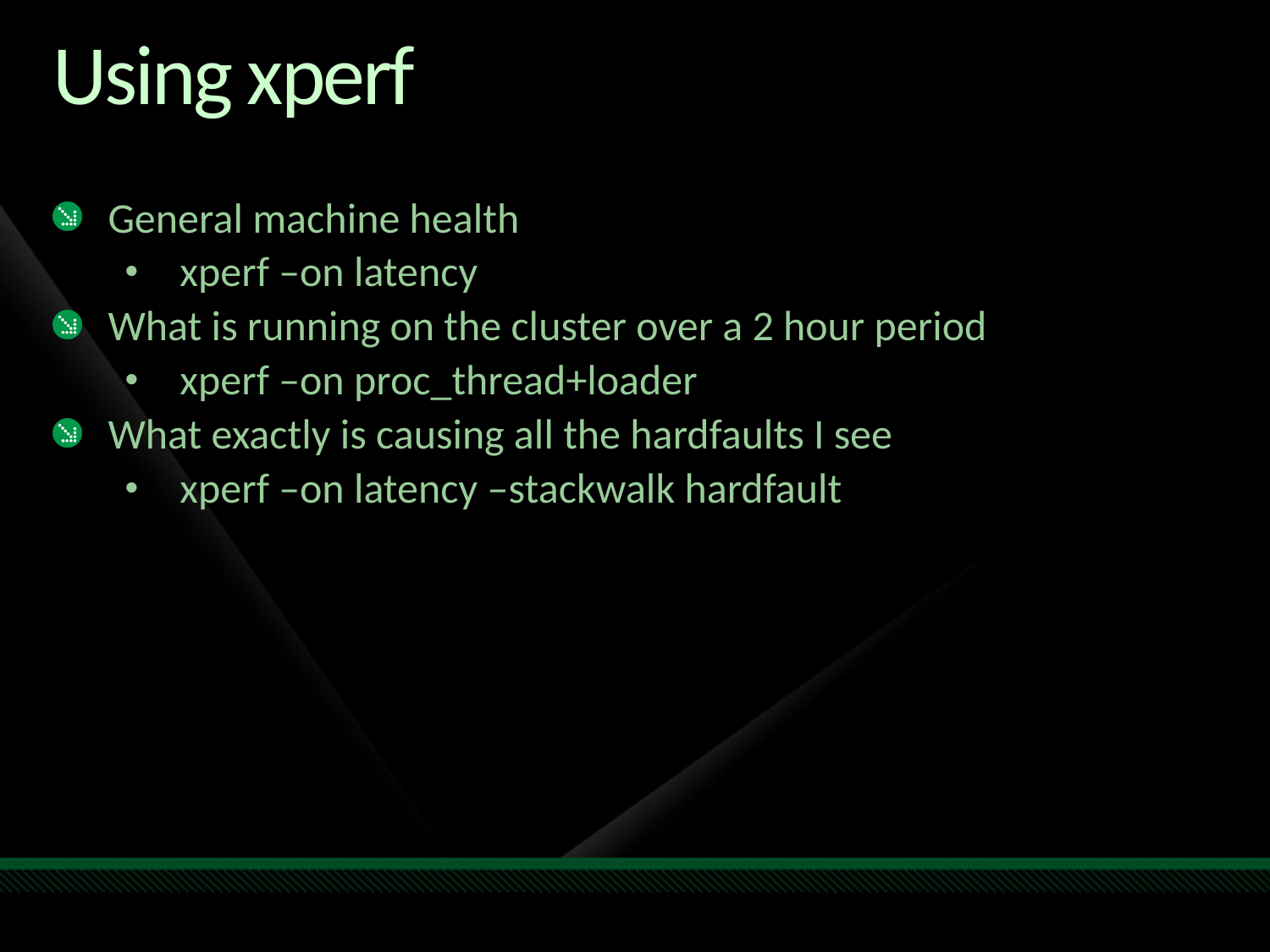

# Using xperf
General machine health
xperf –on latency
What is running on the cluster over a 2 hour period
xperf –on proc_thread+loader
What exactly is causing all the hardfaults I see
xperf –on latency –stackwalk hardfault